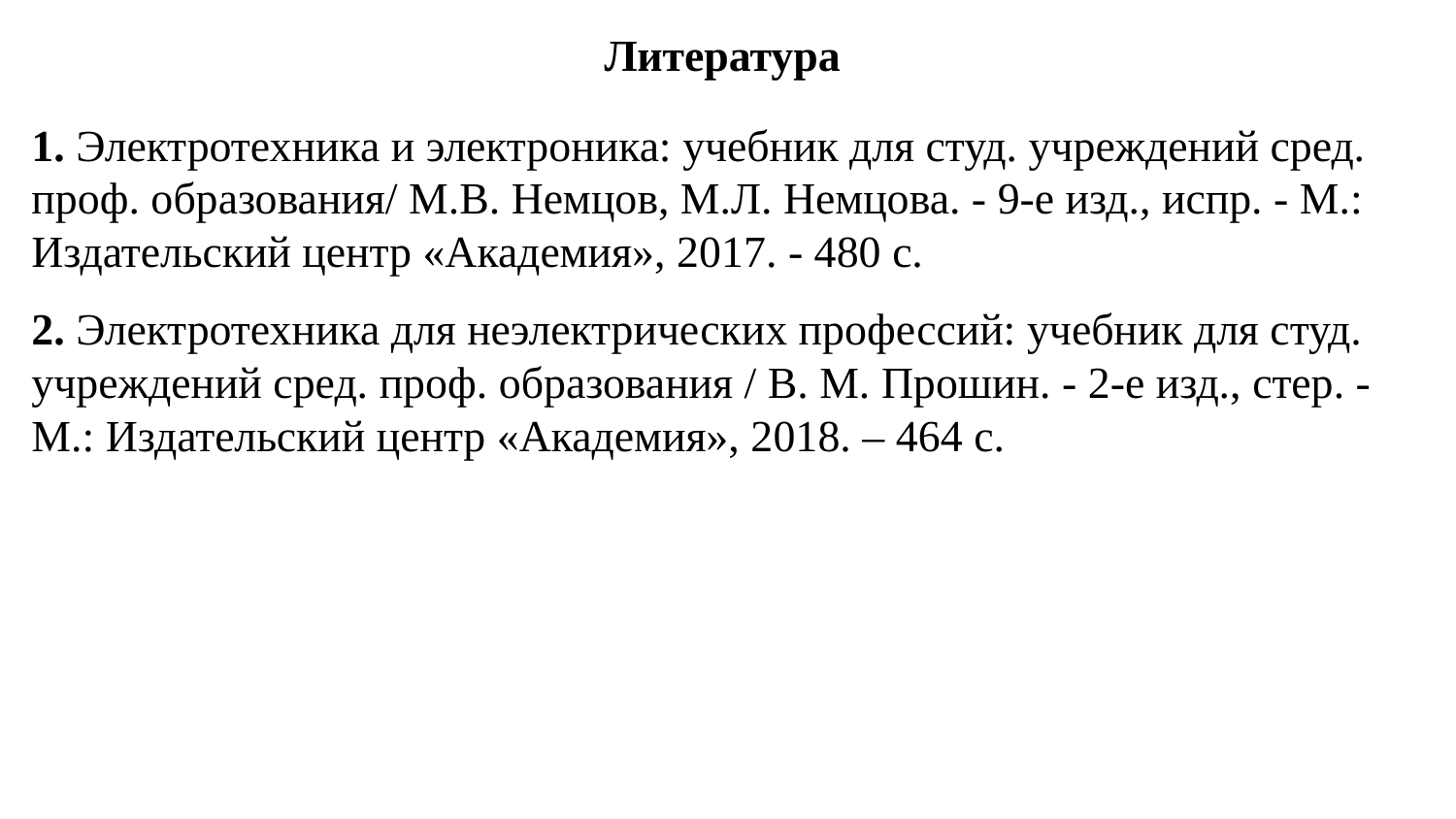

Литература
1. Электротехника и электроника: учебник для студ. учреждений сред. проф. образования/ М.В. Немцов, М.Л. Немцова. - 9-е изд., испр. - М.: Издательский центр «Академия», 2017. - 480 с.
2. Электротехника для неэлектрических профессий: учебник для студ. учреждений сред. проф. образования / В. М. Прошин. - 2-е изд., стер. - М.: Издательский центр «Академия», 2018. – 464 с.